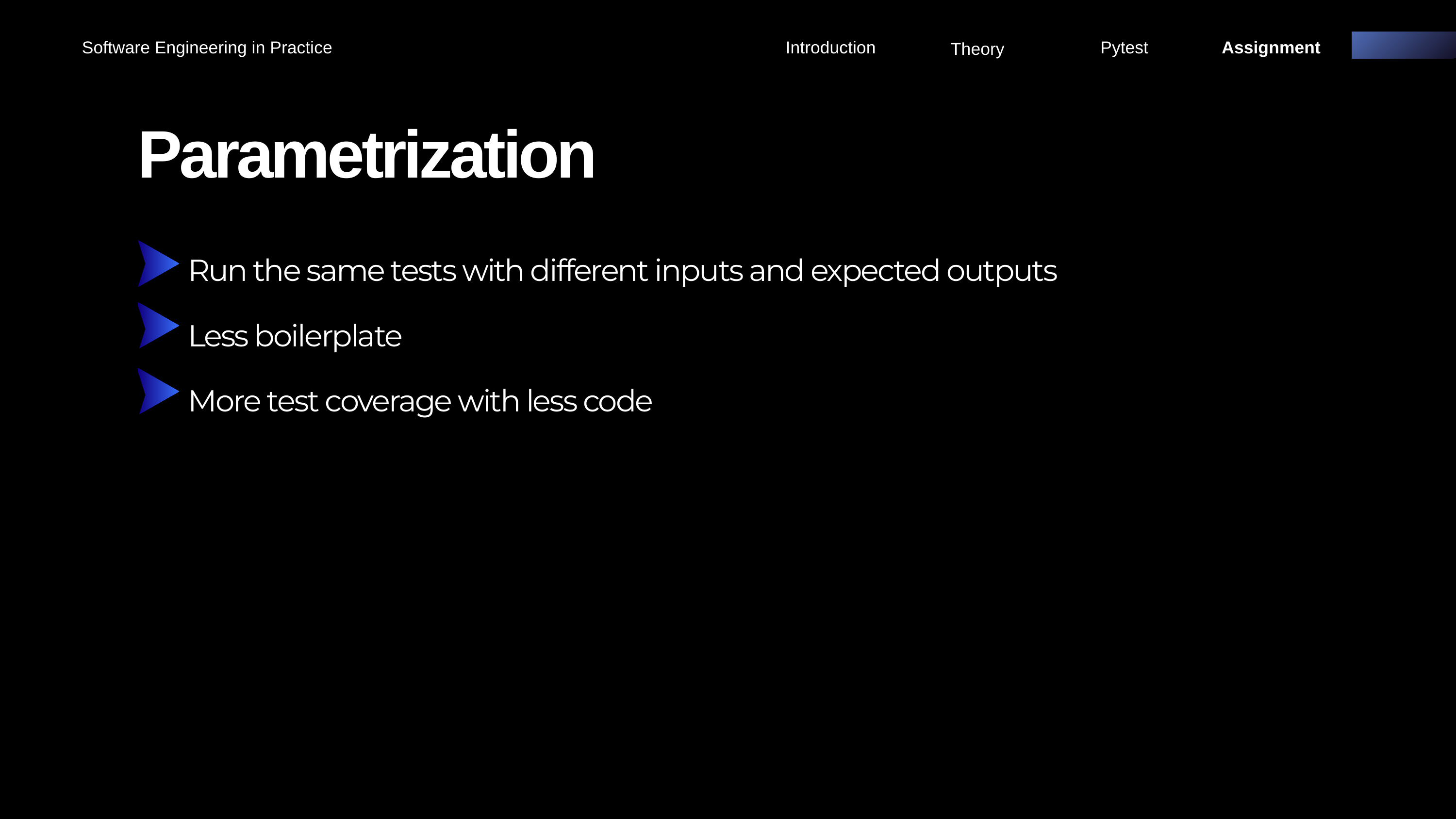

Software Engineering in Practice
Introduction
Pytest
Assignment
Theory
Parametrization
Run the same tests with different inputs and expected outputs
Less boilerplate
More test coverage with less code